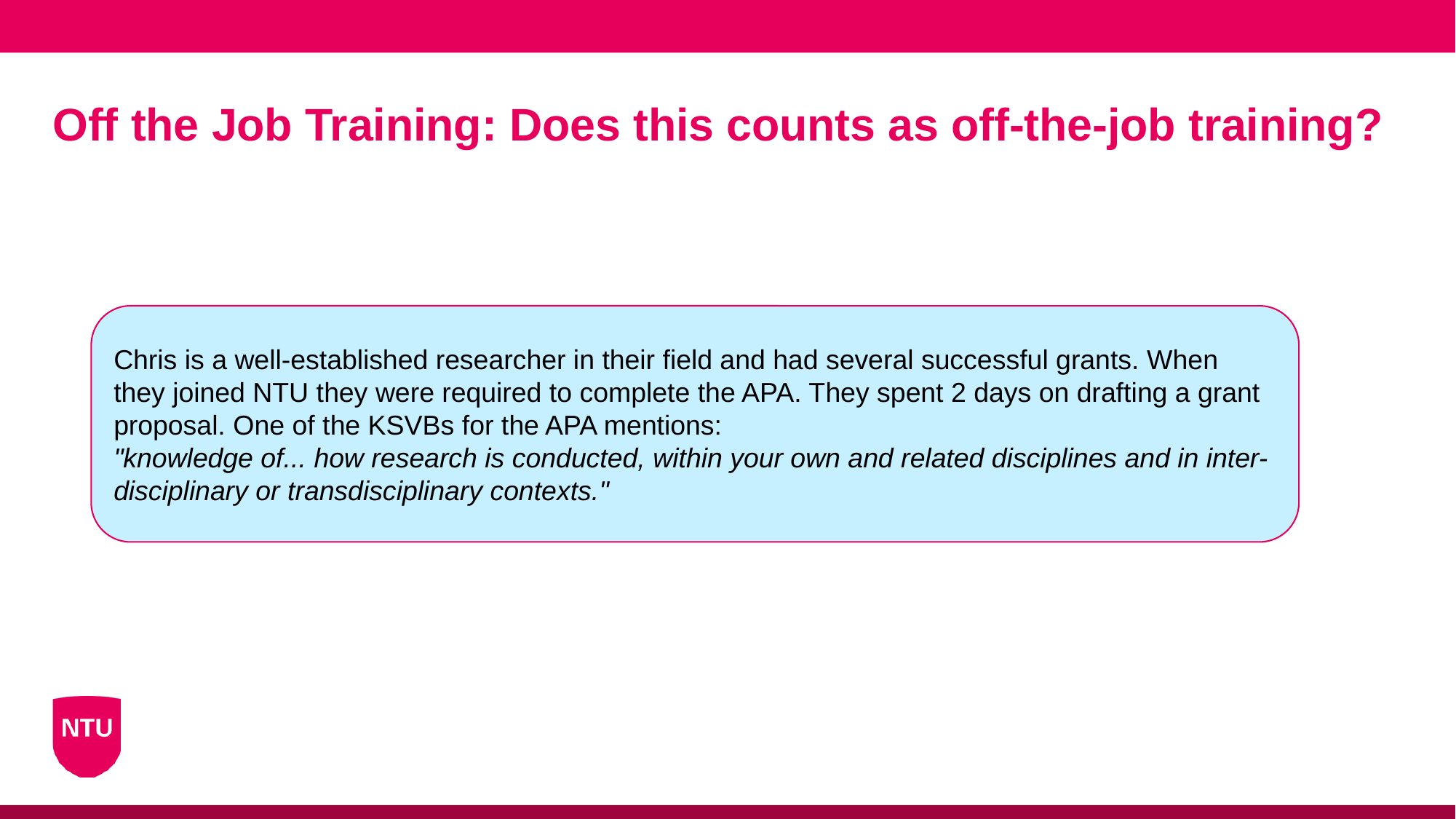

# Off the Job Training: Does this counts as off-the-job training?
Chris is a well-established researcher in their field and had several successful grants. When they joined NTU they were required to complete the APA. They spent 2 days on drafting a grant proposal. One of the KSVBs for the APA mentions:
"knowledge of... how research is conducted, within your own and related disciplines and in inter-disciplinary or transdisciplinary contexts."